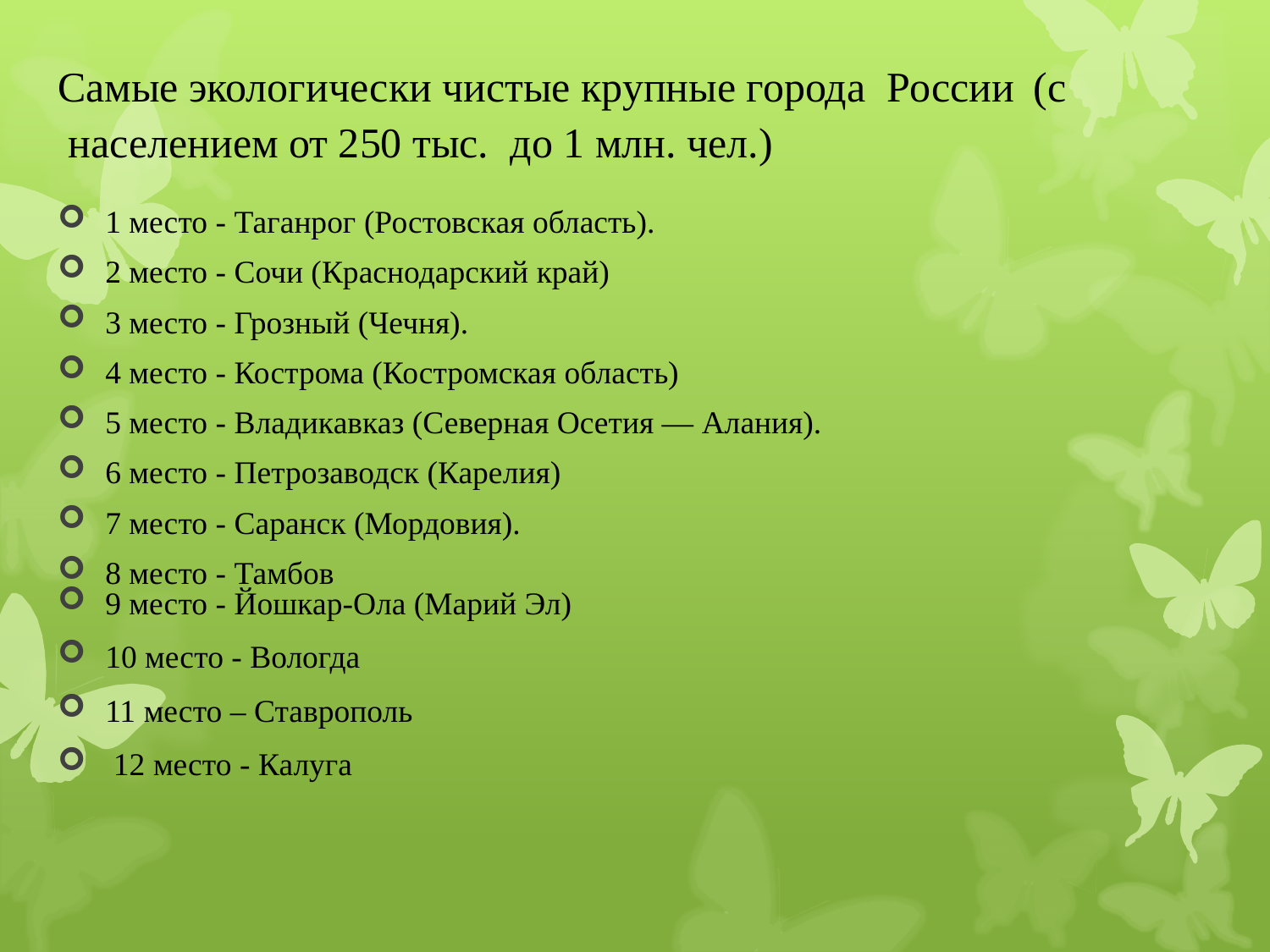

Самые экологически чистые крупные города  России  (с
 населением от 250 тыс.  до 1 млн. чел.)
1 место - Таганрог (Ростовская область).
2 место - Сочи (Краснодарский край)
3 место - Грозный (Чечня).
4 место - Кострома (Костромская область)
5 место - Владикавказ (Северная Осетия — Алания).
6 место - Петрозаводск (Карелия)
7 место - Саранск (Мордовия).
8 место - Тамбов
9 место - Йошкар-Ола (Марий Эл)
10 место - Вологда
11 место – Ставрополь
 12 место - Калуга